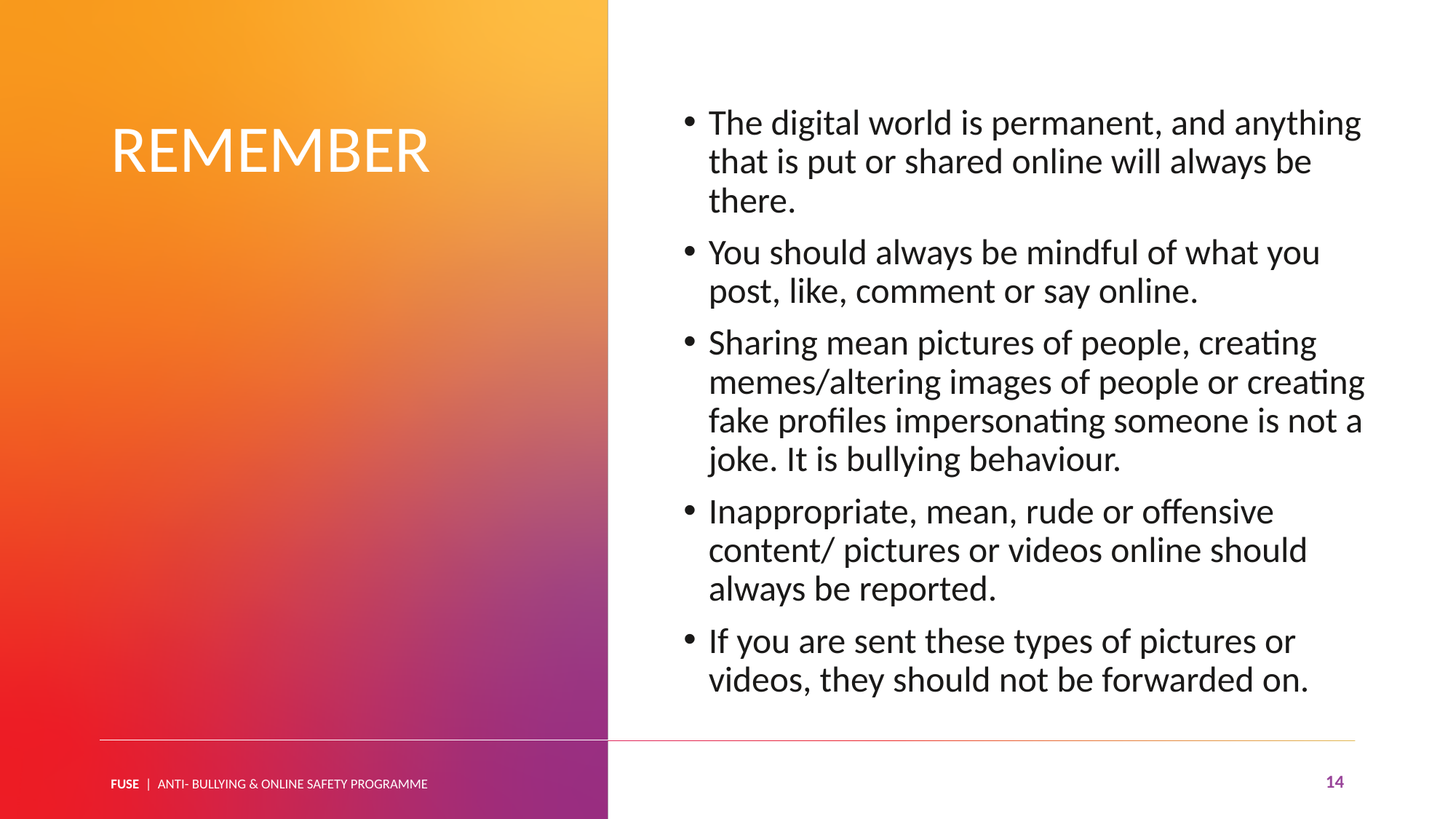

The digital world is permanent, and anything that is put or shared online will always be there.
You should always be mindful of what you post, like, comment or say online.
Sharing mean pictures of people, creating memes/altering images of people or creating fake profiles impersonating someone is not a joke. It is bullying behaviour.
Inappropriate, mean, rude or offensive content/ pictures or videos online should always be reported.
If you are sent these types of pictures or videos, they should not be forwarded on.

REMEMBER
14